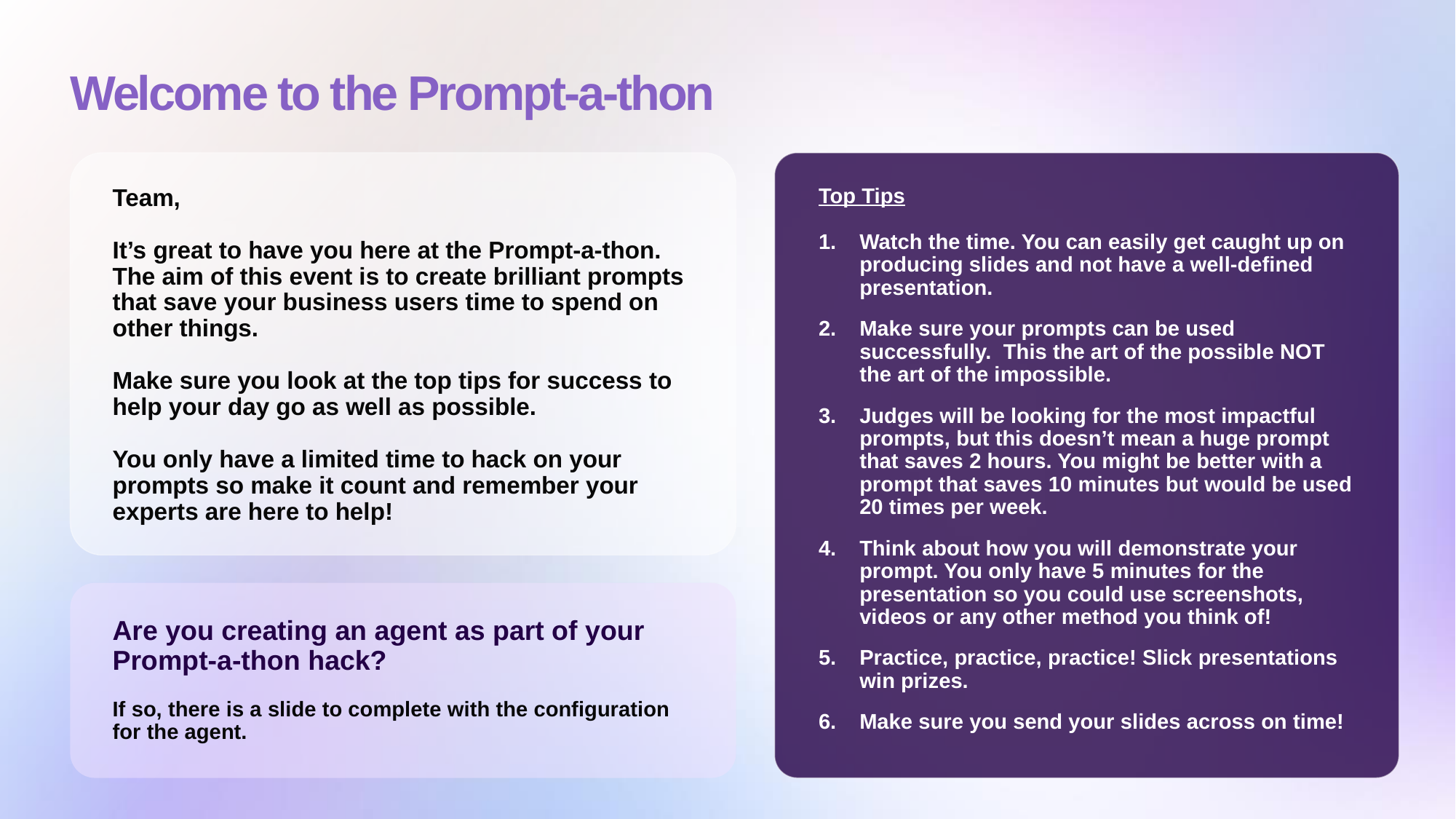

# Welcome to the Prompt-a-thon

Team,

It’s great to have you here at the Prompt-a-thon.  The aim of this event is to create brilliant prompts that save your business users time to spend on other things.

Make sure you look at the top tips for success to help your day go as well as possible.

You only have a limited time to hack on your prompts so make it count and remember your experts are here to help!

Are you creating an agent as part of your Prompt-a-thon hack?

If so, there is a slide to complete with the configuration for the agent.
Top Tips

Watch the time. You can easily get caught up on producing slides and not have a well-defined presentation.
Make sure your prompts can be used successfully.  This the art of the possible NOT the art of the impossible.
Judges will be looking for the most impactful prompts, but this doesn’t mean a huge prompt that saves 2 hours. You might be better with a prompt that saves 10 minutes but would be used 20 times per week.
Think about how you will demonstrate your prompt. You only have 5 minutes for the presentation so you could use screenshots, videos or any other method you think of!
Practice, practice, practice! Slick presentations win prizes.
Make sure you send your slides across on time!